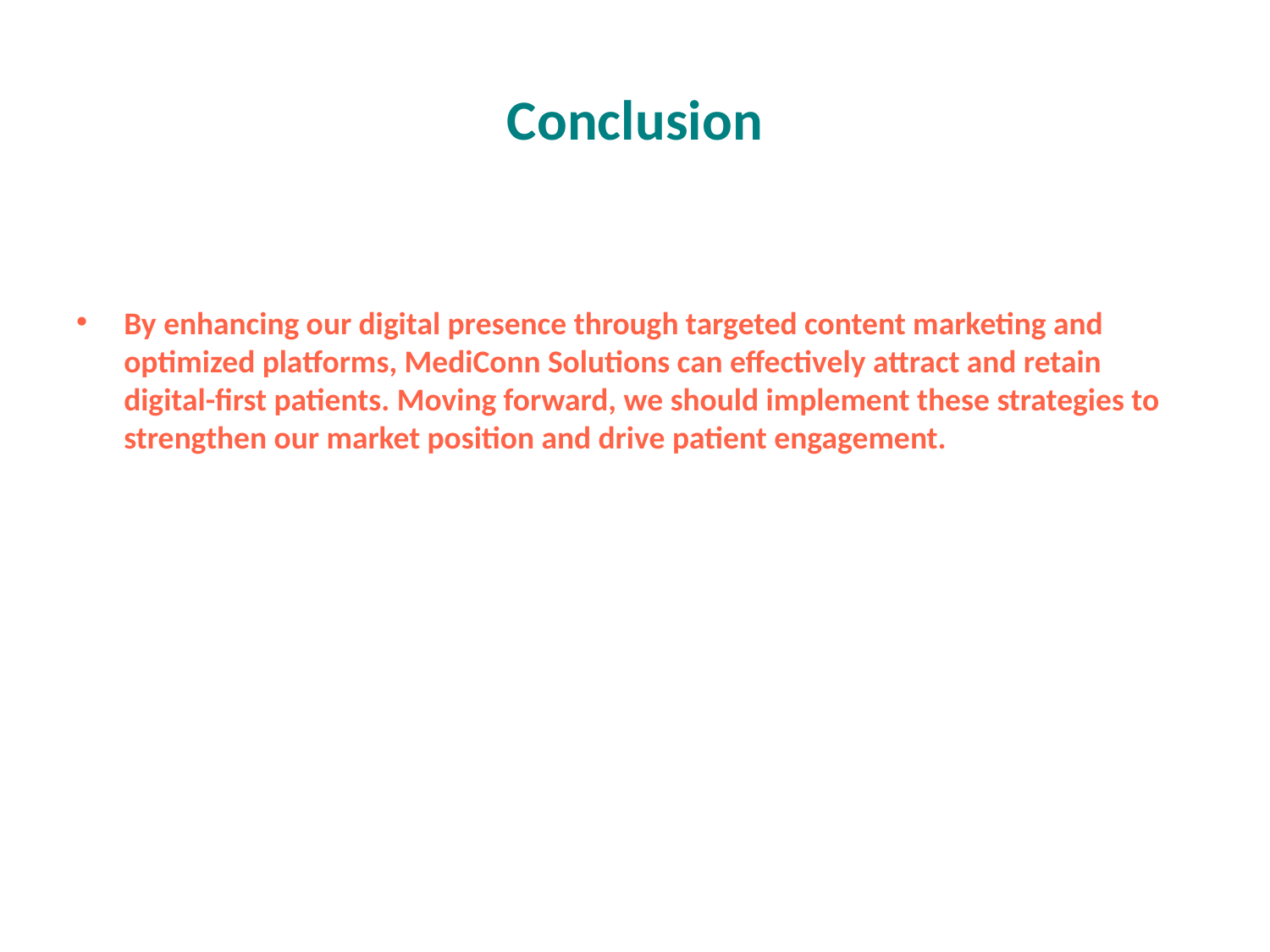

# Conclusion

By enhancing our digital presence through targeted content marketing and optimized platforms, MediConn Solutions can effectively attract and retain digital-first patients. Moving forward, we should implement these strategies to strengthen our market position and drive patient engagement.